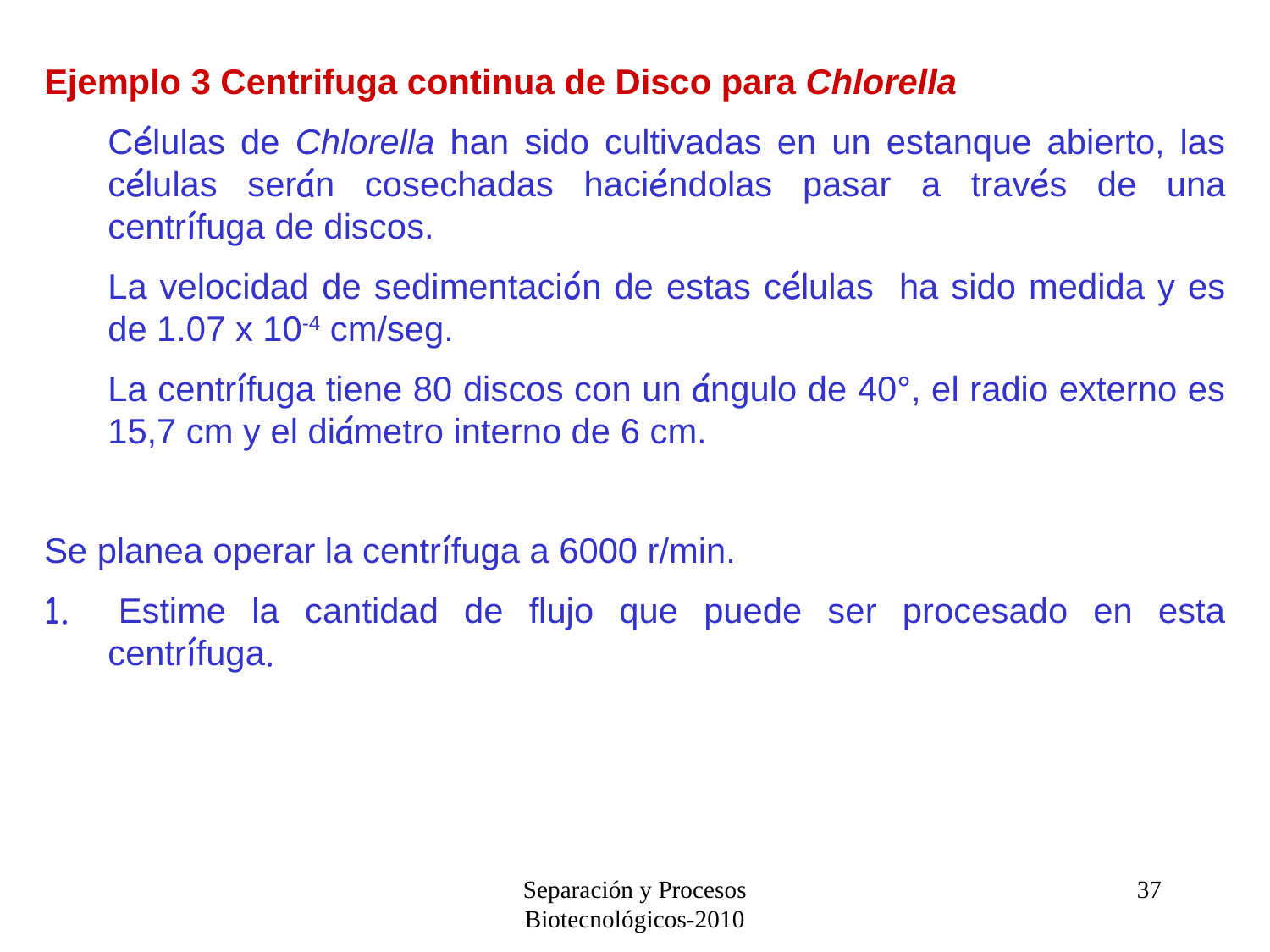

Ejemplo 3 Centrifuga continua de Disco para Chlorella
 	Células de Chlorella han sido cultivadas en un estanque abierto, las células serán cosechadas haciéndolas pasar a través de una centrífuga de discos.
 	La velocidad de sedimentación de estas células  ha sido medida y es de 1.07 x 10-4 cm/seg.
 	La centrífuga tiene 80 discos con un ángulo de 40°, el radio externo es 15,7 cm y el diámetro interno de 6 cm.

Se planea operar la centrífuga a 6000 r/min.
 Estime la cantidad de flujo que puede ser procesado en esta centrífuga.

Separación y Procesos Biotecnológicos-2010
37